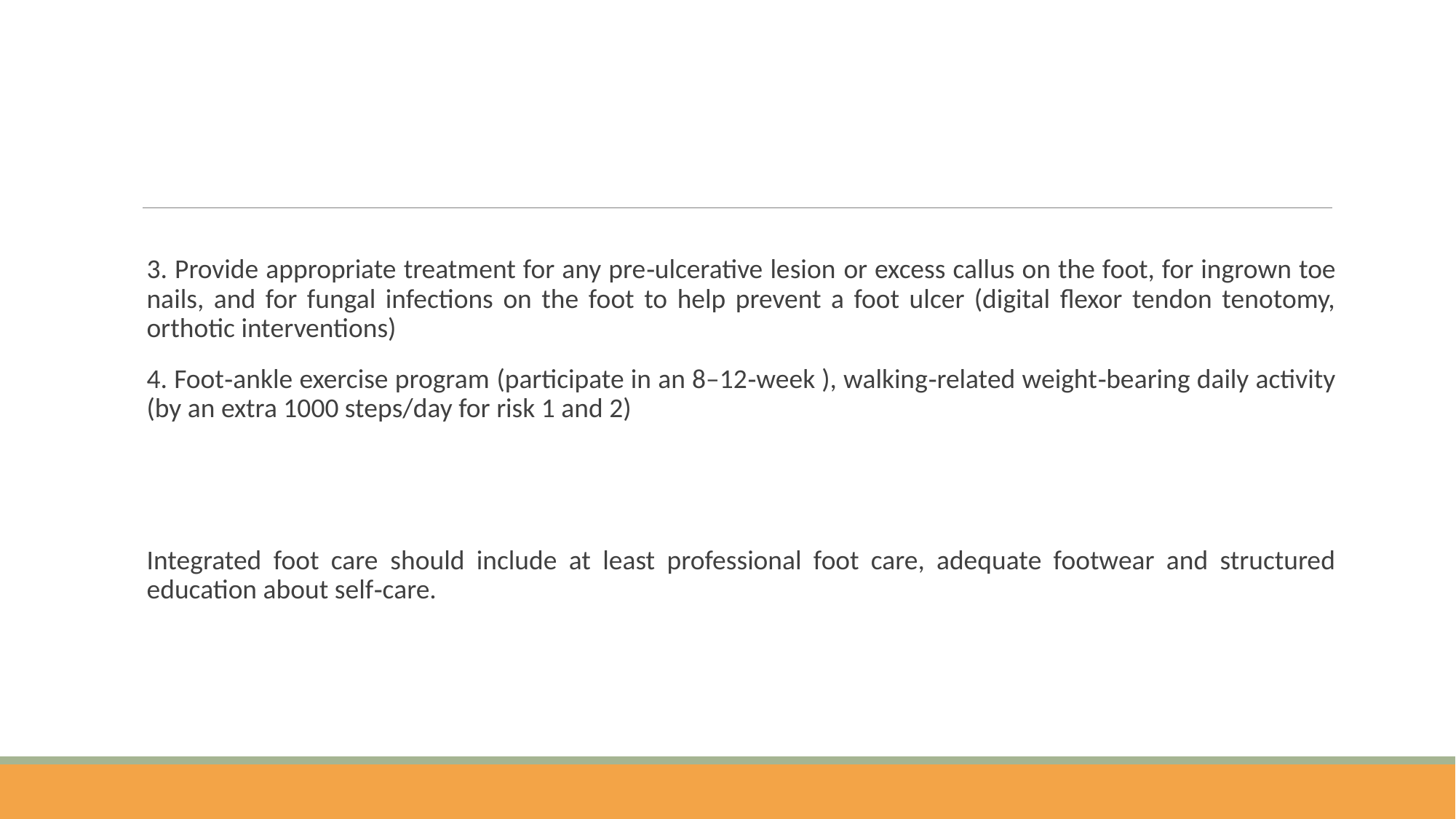

3. Provide appropriate treatment for any pre‐ulcerative lesion or excess callus on the foot, for ingrown toe nails, and for fungal infections on the foot to help prevent a foot ulcer (digital flexor tendon tenotomy, orthotic interventions)
4. Foot‐ankle exercise program (participate in an 8–12‐week ), walking‐related weight‐bearing daily activity (by an extra 1000 steps/day for risk 1 and 2)

Integrated foot care should include at least professional foot care, adequate footwear and structured education about self‐care.